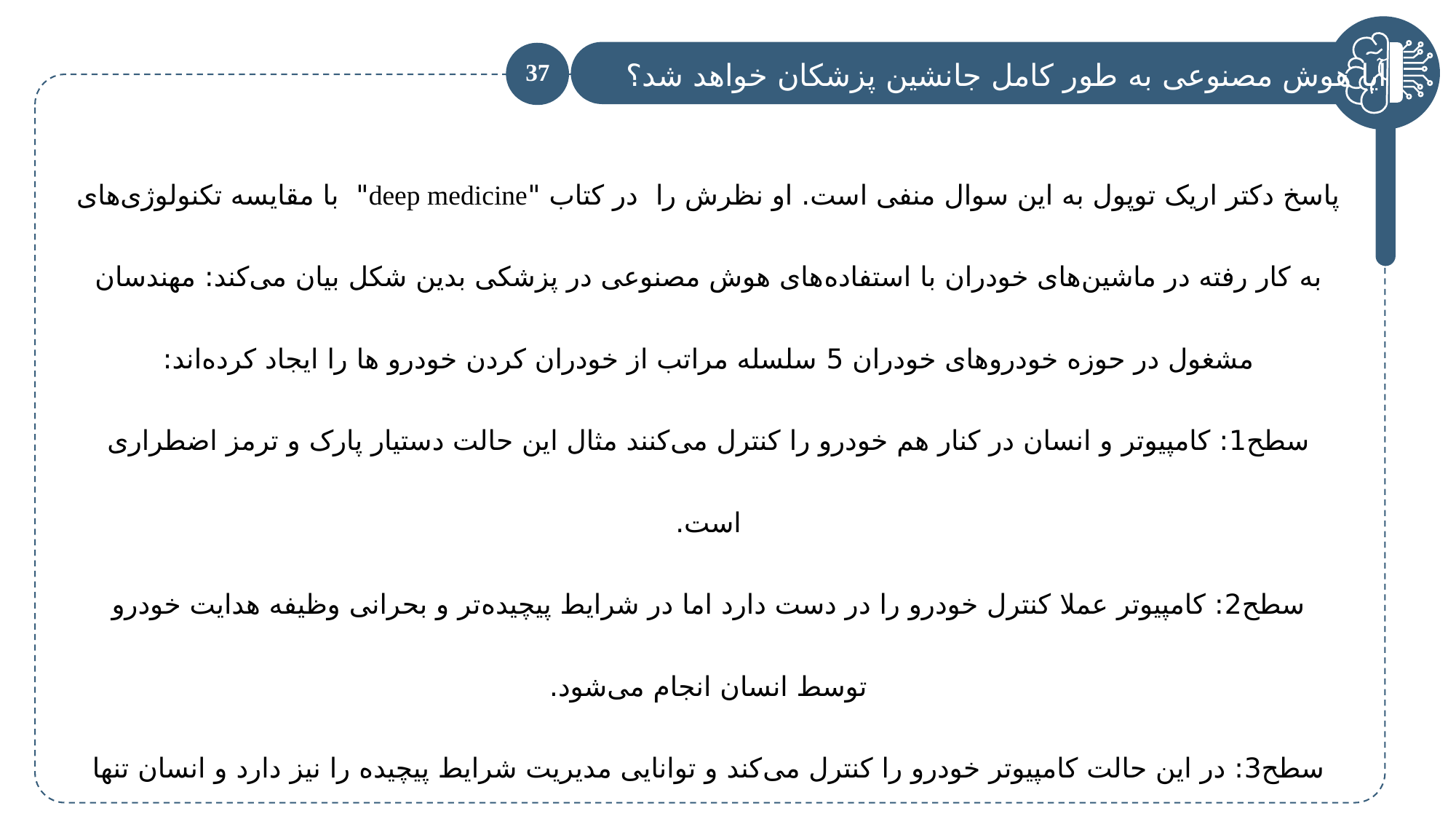

آیا هوش مصنوعی به طور کامل جانشین پزشکان خواهد شد؟
پاسخ دکتر اریک توپول به این سوال منفی است. او نظرش را  در کتاب "deep medicine"  با مقایسه تکنولوژی‌های به کار رفته در ماشین‌های خودران با استفاده‌های هوش مصنوعی در پزشکی بدین شکل بیان می‌کند: مهندسان مشغول در حوزه خودرو‌های خودران 5 سلسله مراتب از خودران کردن خودرو ها را ایجاد کرده‌اند:
سطح1: کامپیوتر و انسان در کنار هم خودرو را کنترل می‌کنند مثال این حالت دستیار پارک و ترمز اضطراری است.
سطح2: کامپیوتر عملا کنترل خودرو را در دست دارد اما در شرایط پیچیده‌تر و بحرانی وظیفه هدایت خودرو توسط انسان انجام می‌شود.
سطح3: در این حالت کامپیوتر خودرو را کنترل می‌کند و توانایی مدیریت شرایط پیچیده را نیز دارد و انسان تنها نقش پشتیبانی دارد.
سطح4: در این حالت خودرو در اکثر شرایط نیازی به پشتیبانی انسان ندارد و کنترل خودرو در اختیار کامپیوتر است.
سطح5: نقش انسان به طور کامل حذف شده و تحت هیچ شرایطی نیازی به مداخله انسان نیست و فرمان می‌تواند حذف شود.